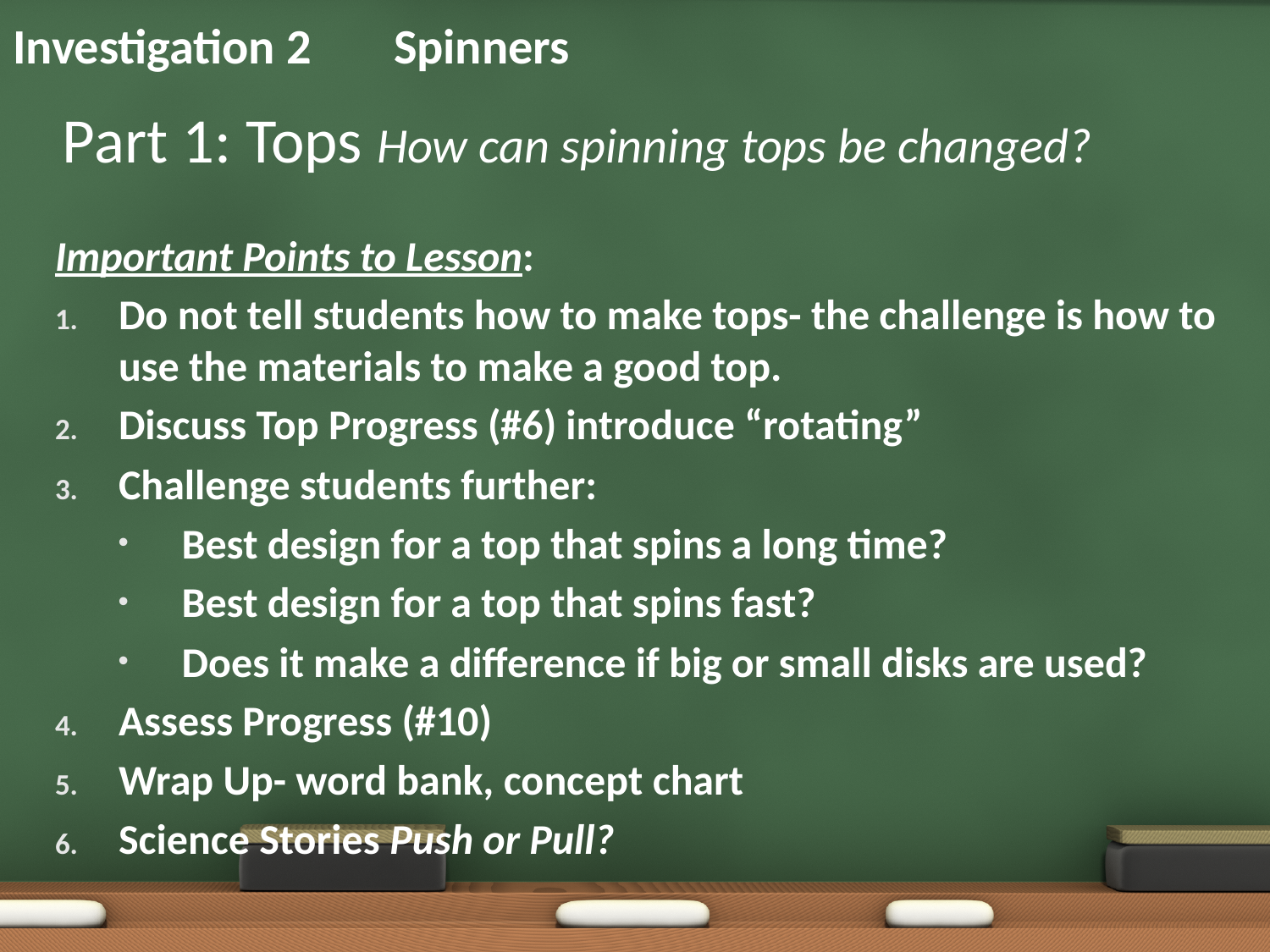

# Investigation 2	Spinners
Part 1: Tops How can spinning tops be changed?

Important Points to Lesson:
Do not tell students how to make tops- the challenge is how to use the materials to make a good top.
Discuss Top Progress (#6) introduce “rotating”
Challenge students further:
Best design for a top that spins a long time?
Best design for a top that spins fast?
Does it make a difference if big or small disks are used?
Assess Progress (#10)
Wrap Up- word bank, concept chart
Science Stories Push or Pull?